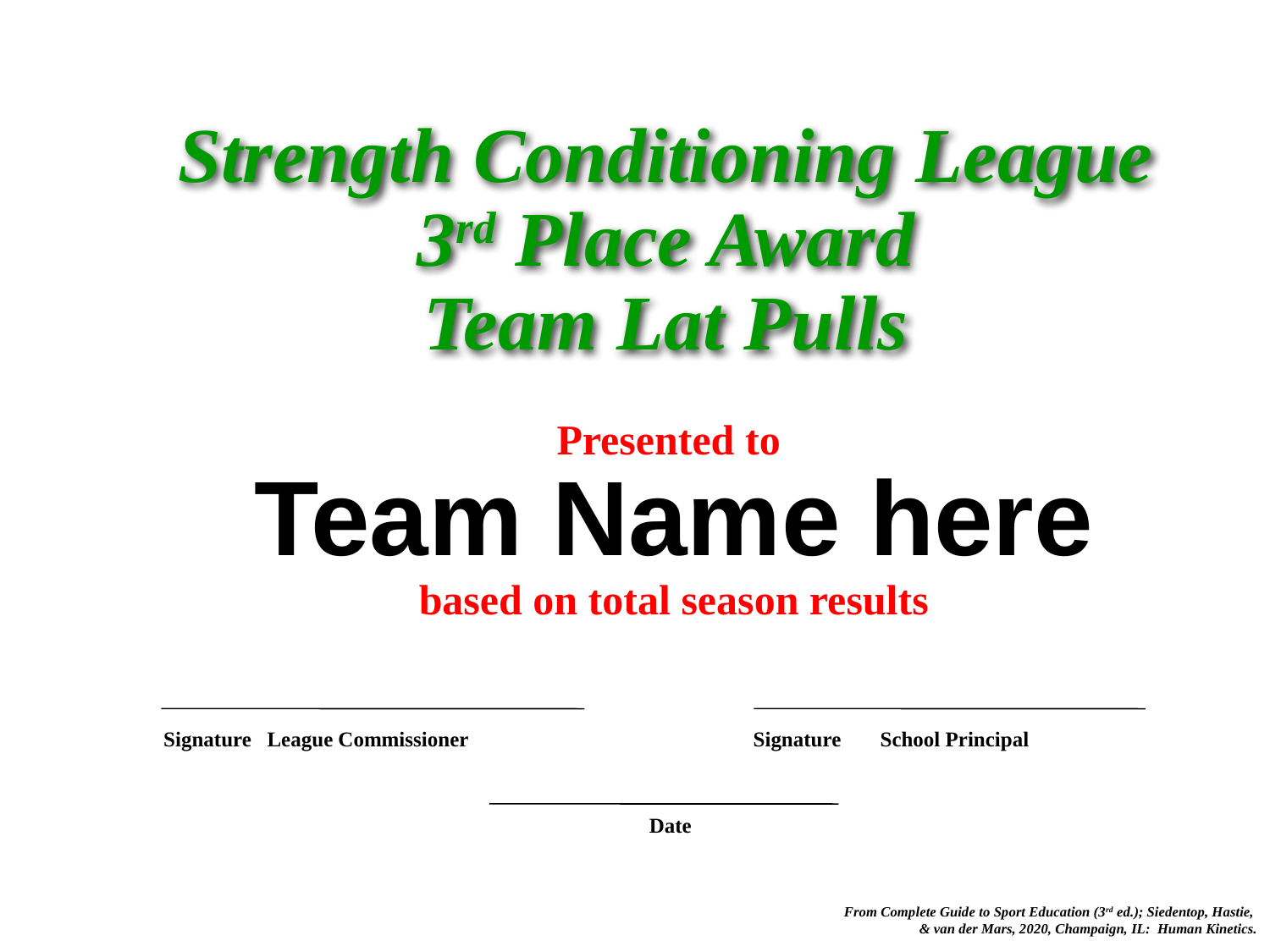

Strength Conditioning League
3rd Place Award
Team Lat Pulls
Presented to
Team Name here
based on total season results

Signature   League Commissioner
Signature	School Principal

Date